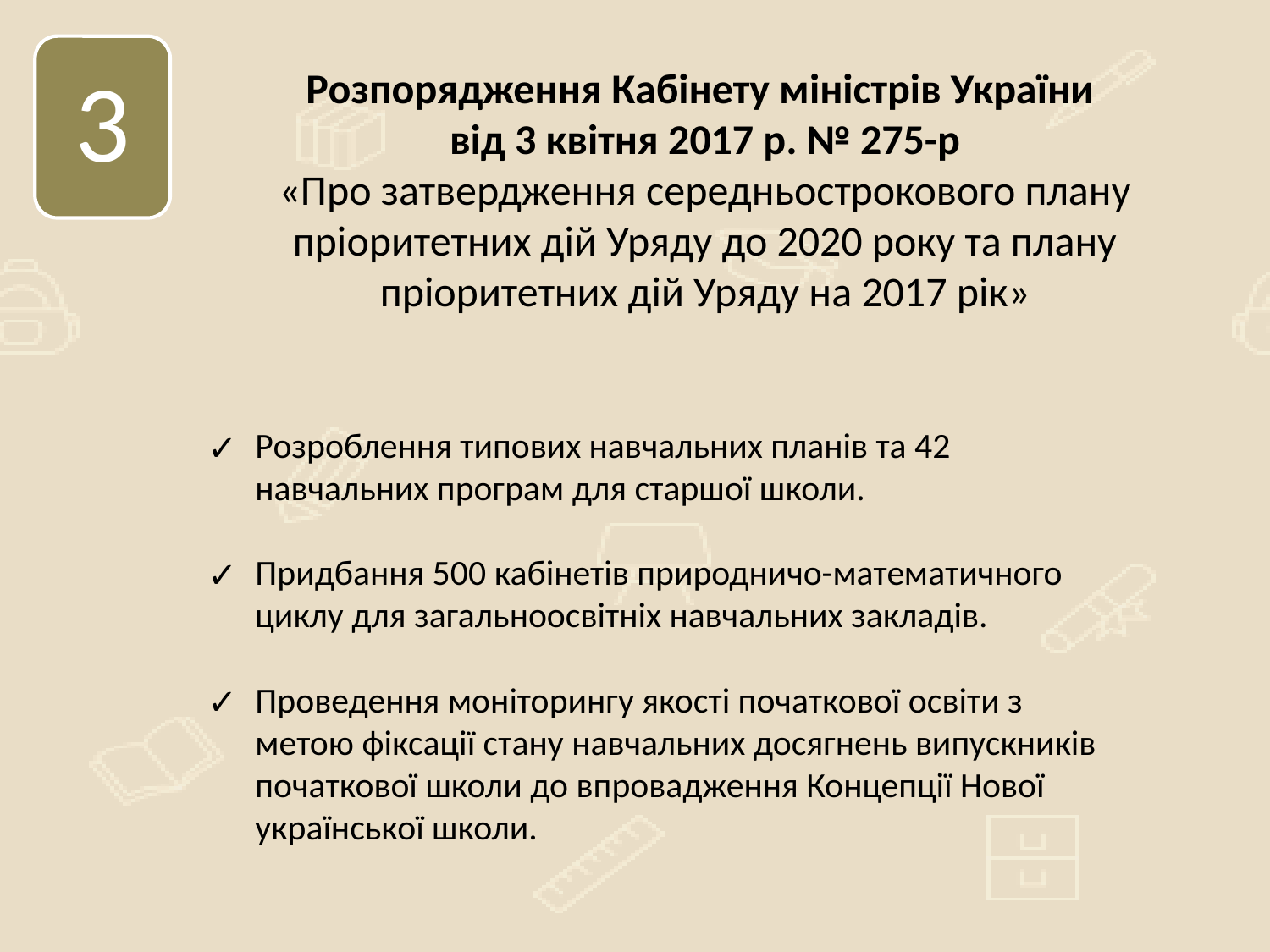

3
Розпорядження Кабінету міністрів України
від 3 квітня 2017 р. № 275-р
«Про затвердження середньострокового плану пріоритетних дій Уряду до 2020 року та плану пріоритетних дій Уряду на 2017 рік»
Розроблення типових навчальних планів та 42 навчальних програм для старшої школи.

Придбання 500 кабінетів природничо-математичного циклу для загальноосвітніх навчальних закладів.

Проведення моніторингу якості початкової освіти з метою фіксації стану навчальних досягнень випускників початкової школи до впровадження Концепції Нової української школи.